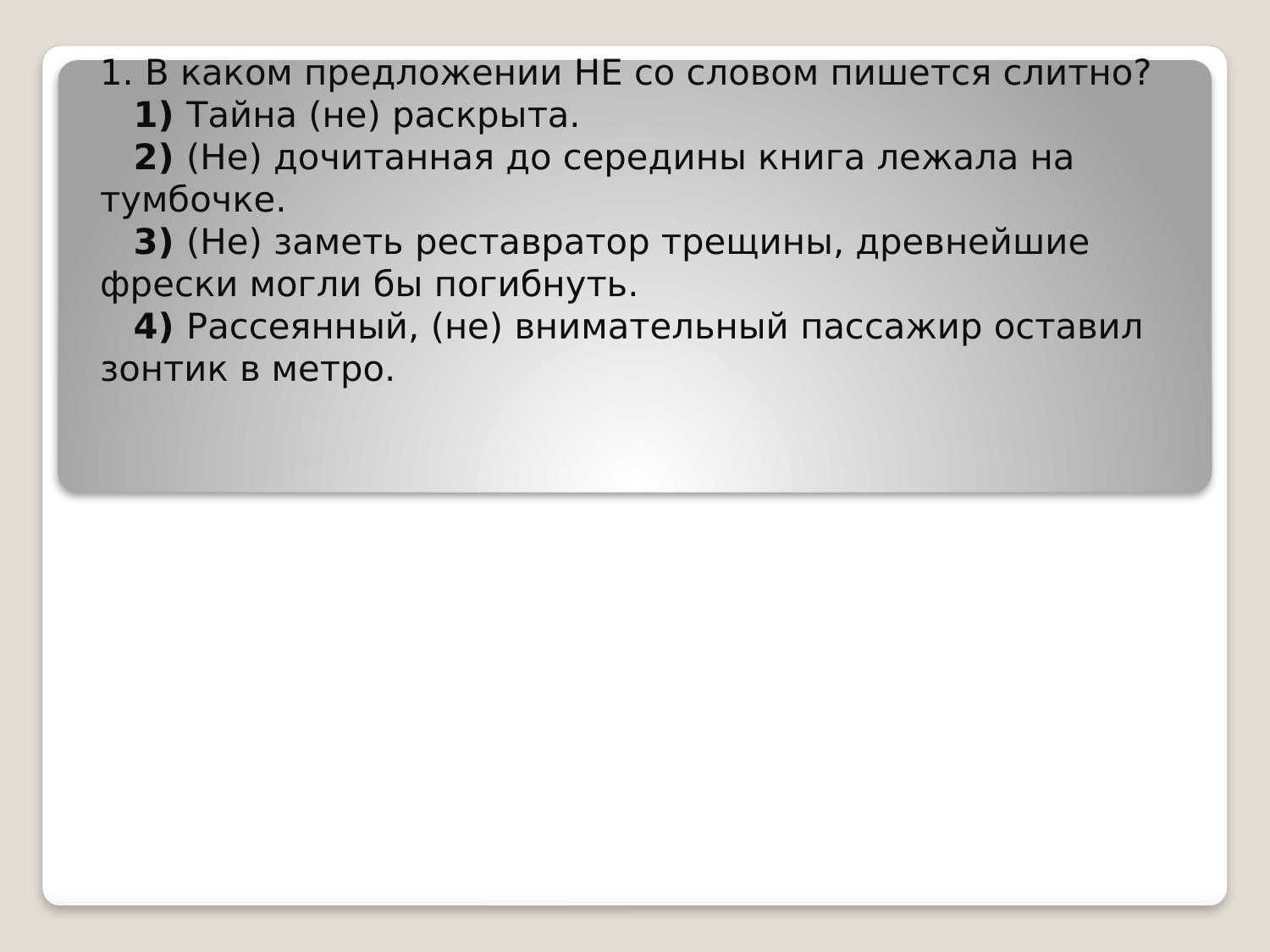

1. В каком предложении НЕ со словом пишется слитно?
   1) Тайна (не) раскрыта.
   2) (Не) дочитанная до середины книга лежала на тумбочке.
   3) (Не) заметь реставратор трещины, древнейшие фрески могли бы погибнуть.
   4) Рассеянный, (не) внимательный пассажир оставил зонтик в метро.